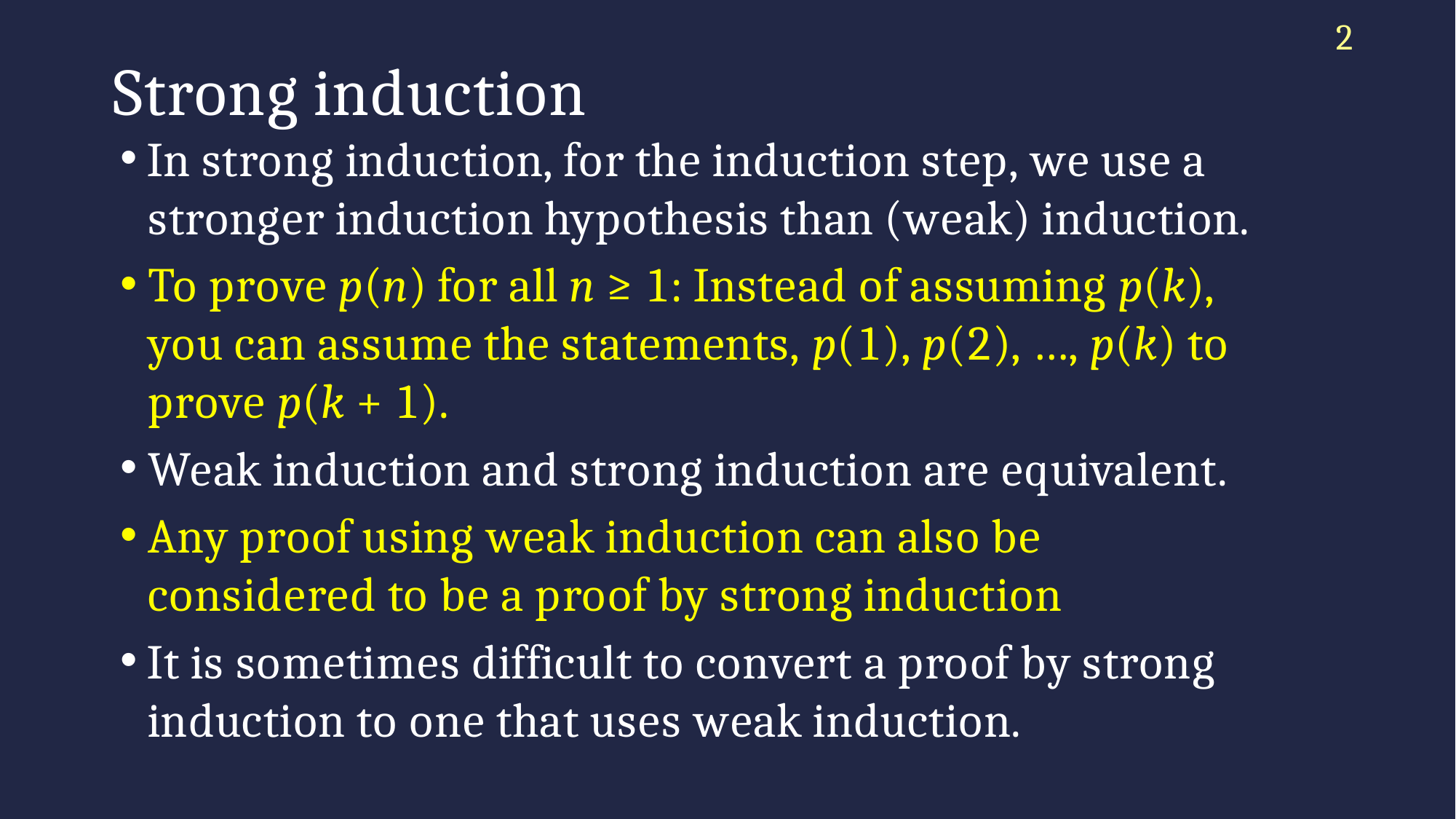

2
# Strong induction
In strong induction, for the induction step, we use a stronger induction hypothesis than (weak) induction.
To prove p(n) for all n ≥ 1: Instead of assuming p(k), you can assume the statements, p(1), p(2), …, p(k) to prove p(k + 1).
Weak induction and strong induction are equivalent.
Any proof using weak induction can also be considered to be a proof by strong induction
It is sometimes difficult to convert a proof by strong induction to one that uses weak induction.